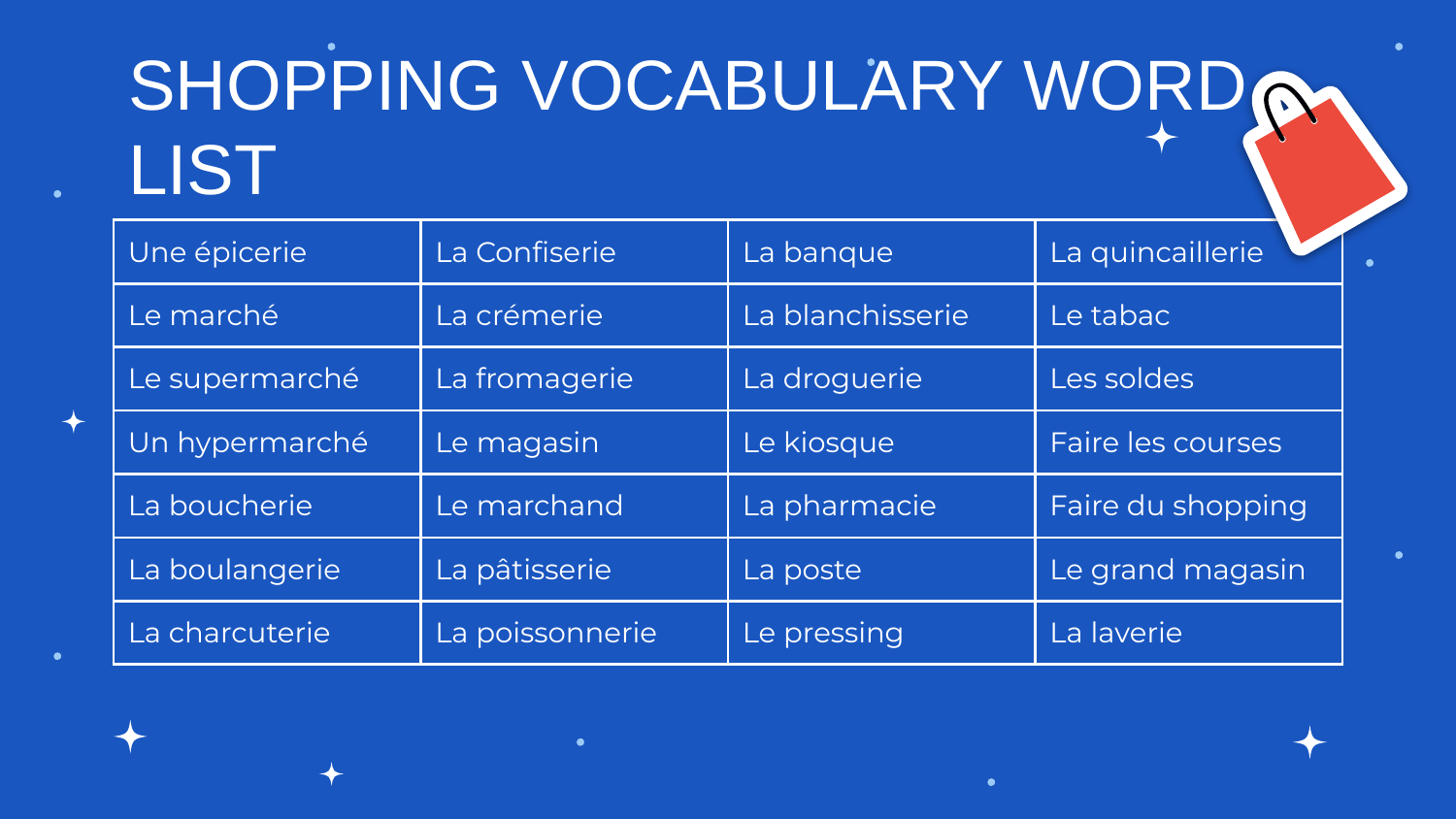

# SHOPPING VOCABULARY WORD LIST

| Une épicerie | La Confiserie | La banque | La quincaillerie |
| --- | --- | --- | --- |
| Le marché | La crémerie | La blanchisserie | Le tabac |
| Le supermarché | La fromagerie | La droguerie | Les soldes |
| Un hypermarché | Le magasin | Le kiosque | Faire les courses |
| La boucherie | Le marchand | La pharmacie | Faire du shopping |
| La boulangerie | La pâtisserie | La poste | Le grand magasin |
| La charcuterie | La poissonnerie | Le pressing | La laverie |